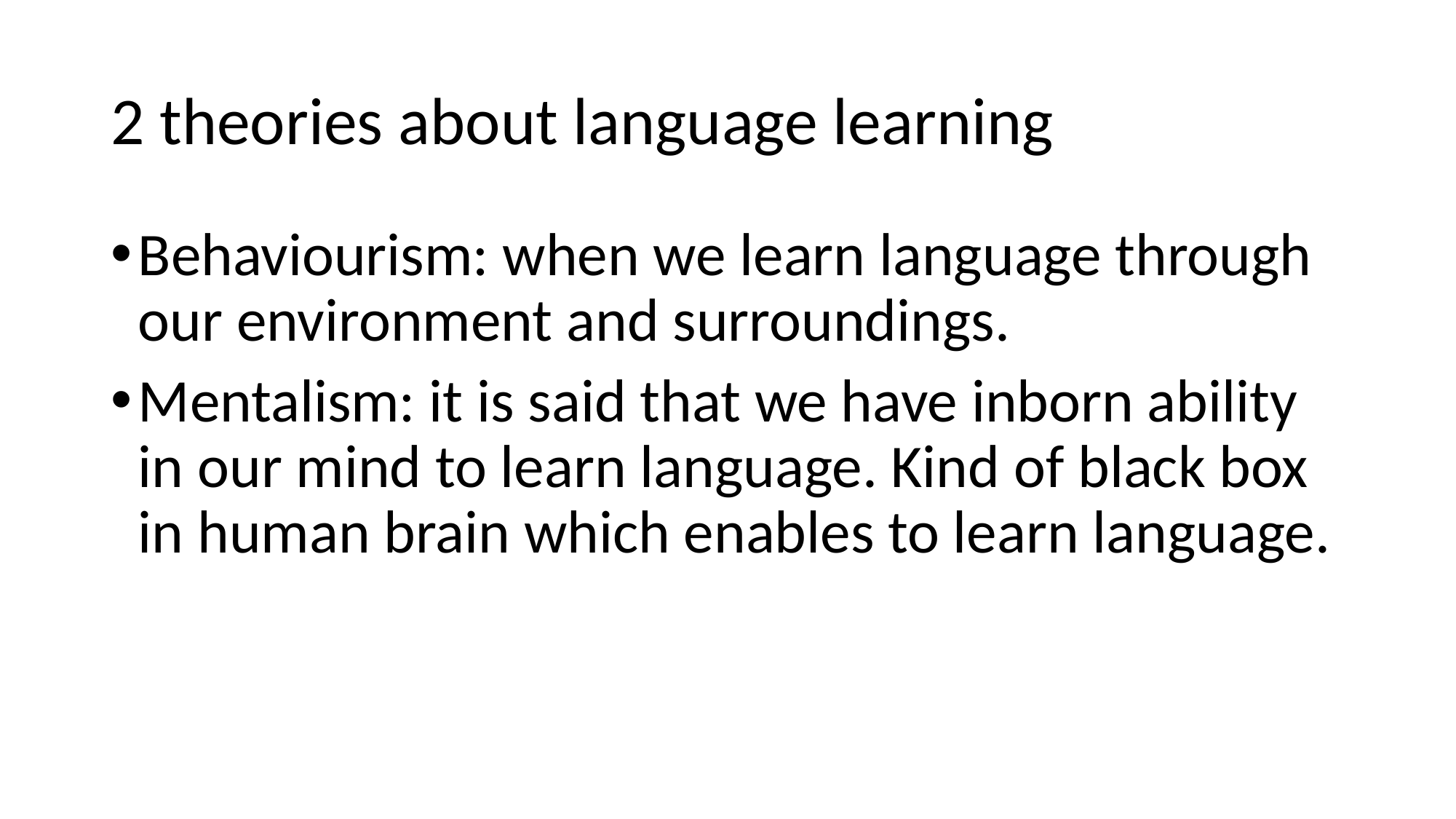

# 2 theories about language learning
Behaviourism: when we learn language through our environment and surroundings.
Mentalism: it is said that we have inborn ability in our mind to learn language. Kind of black box in human brain which enables to learn language.